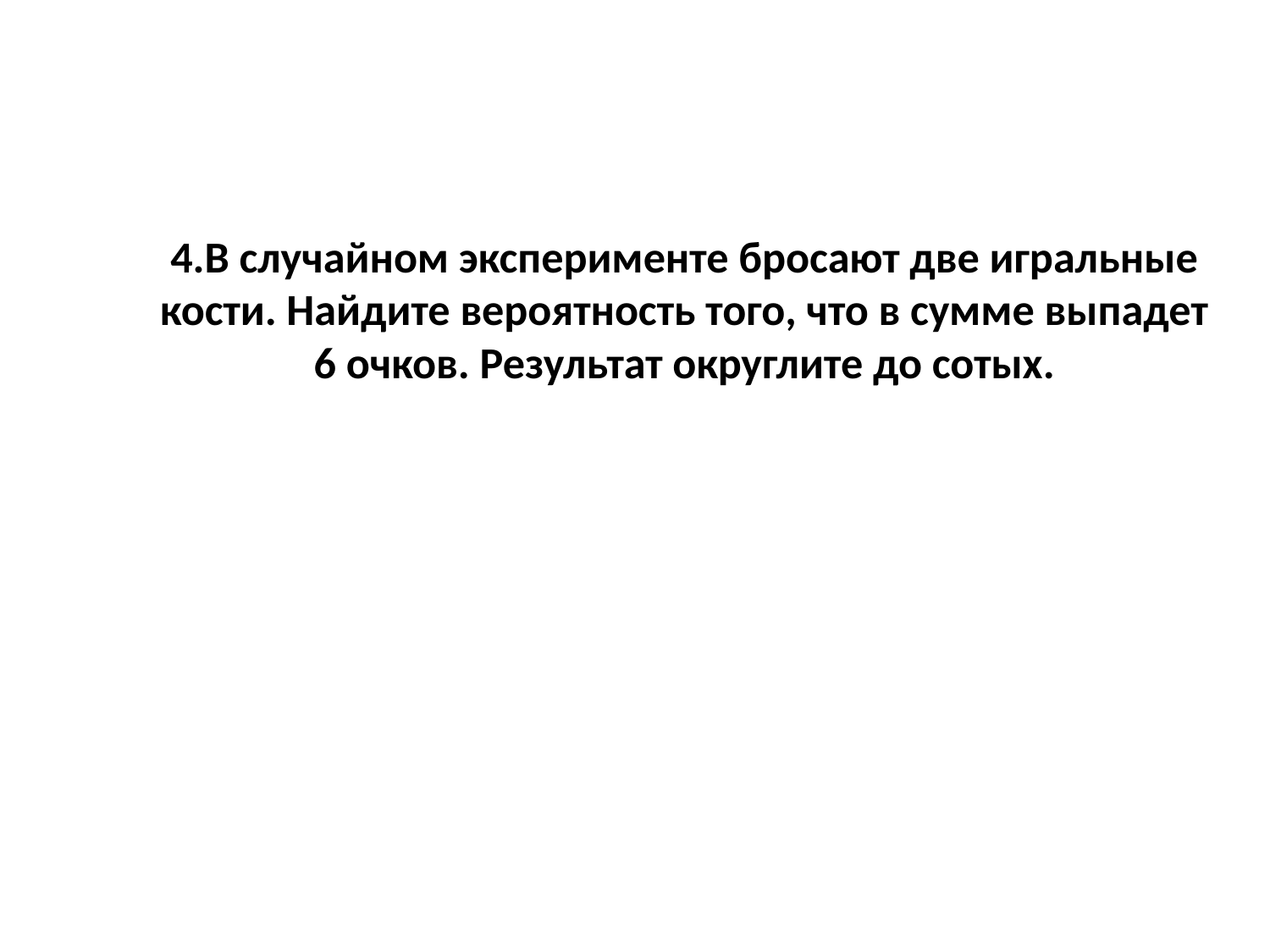

# 4.В случайном эксперименте бросают две игральные кости. Найдите вероятность того, что в сумме выпадет 6 очков. Результат округлите до сотых.